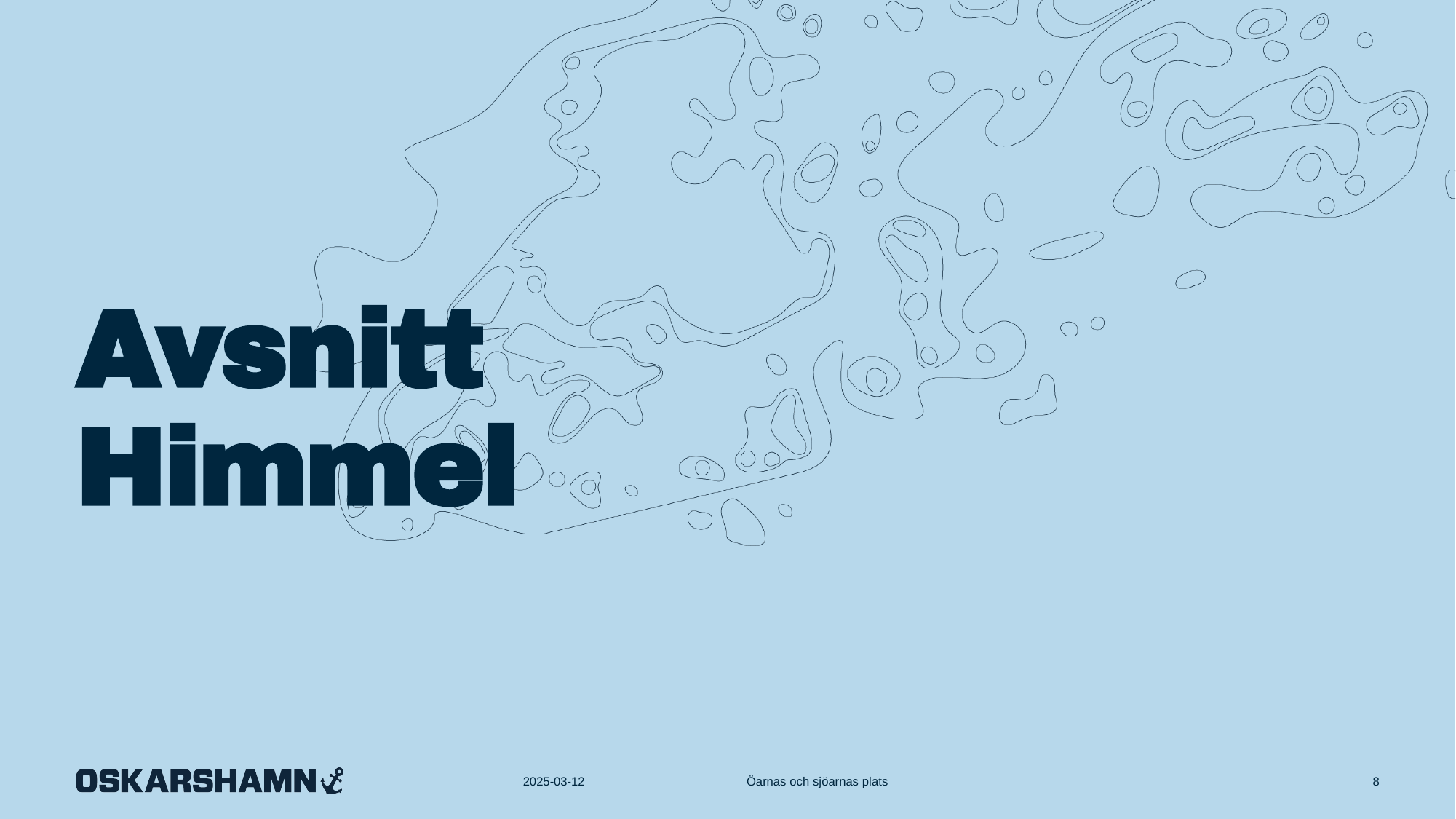

# Avsnitt Himmel
Öarnas och sjöarnas plats
2025-03-12
8